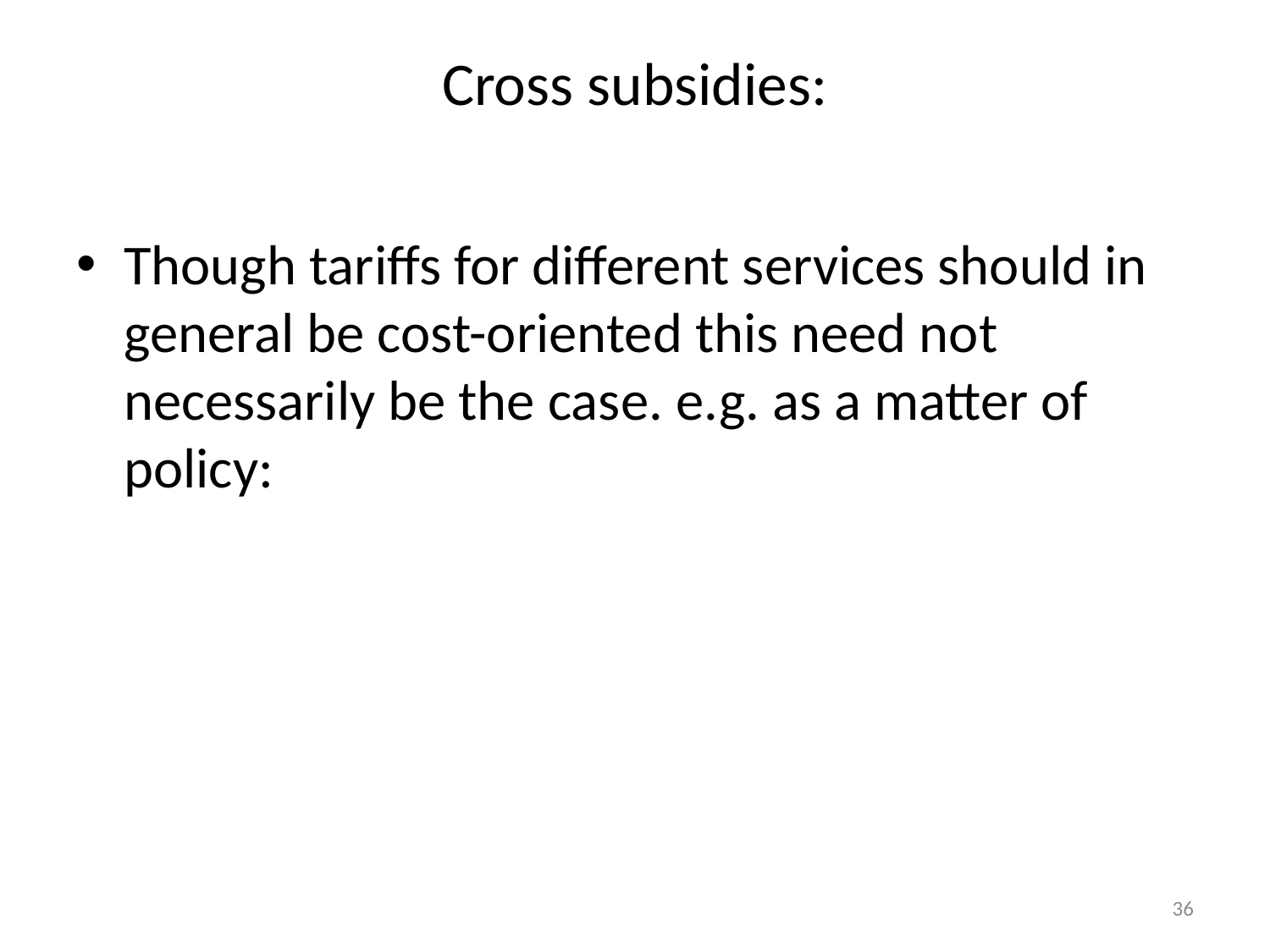

# Cross subsidies:
Though tariffs for different services should in general be cost-oriented this need not necessarily be the case. e.g. as a matter of policy:

36